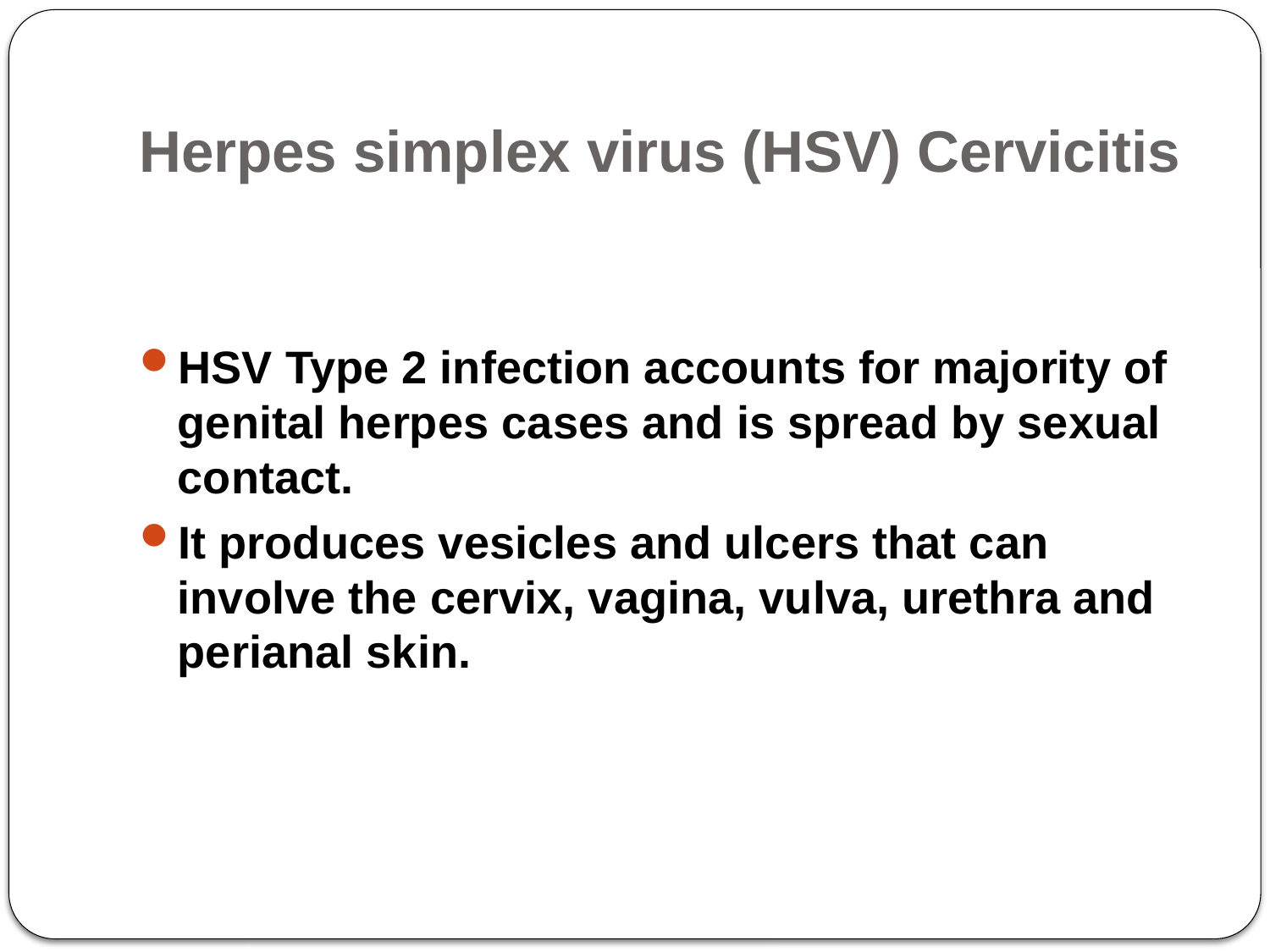

# Herpes simplex virus (HSV) Cervicitis

HSV Type 2 infection accounts for majority of genital herpes cases and is spread by sexual contact.
It produces vesicles and ulcers that can involve the cervix, vagina, vulva, urethra and perianal skin.